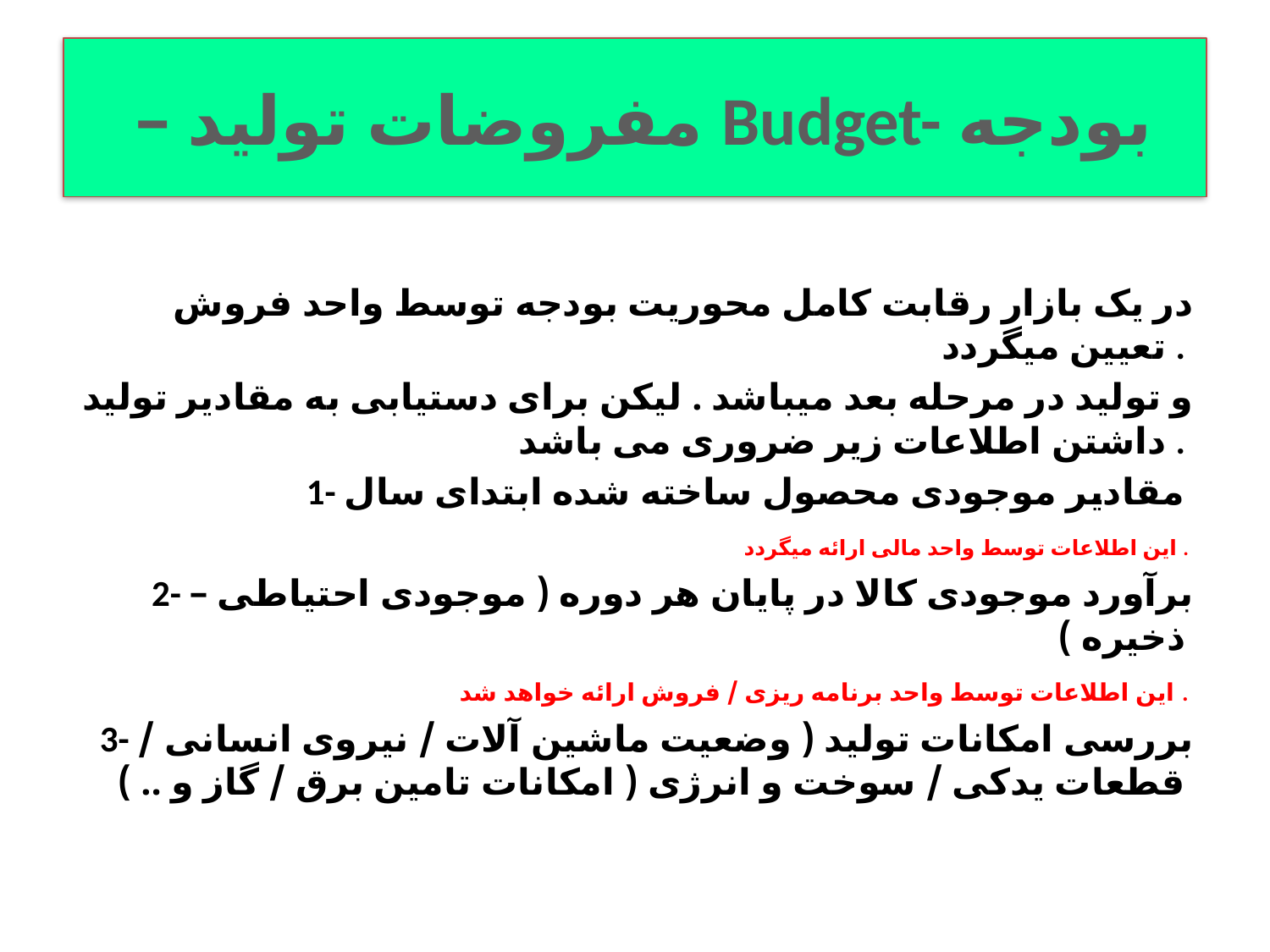

# – مفروضات تولید Budget- بودجه

در یک بازار رقابت کامل محوریت بودجه توسط واحد فروش تعیین میگردد .
و تولید در مرحله بعد میباشد . لیکن برای دستیابی به مقادیر تولید داشتن اطلاعات زیر ضروری می باشد .
1- مقادیر موجودی محصول ساخته شده ابتدای سال
   این اطلاعات توسط واحد مالی ارائه میگردد .
2- برآورد موجودی کالا در پایان هر دوره ( موجودی احتیاطی – ذخیره )
    این اطلاعات توسط واحد برنامه ریزی / فروش ارائه خواهد شد .
3- بررسی امکانات تولید ( وضعیت ماشین آلات / نیروی انسانی / قطعات یدکی / سوخت و انرژی ( امکانات تامین برق / گاز و .. )